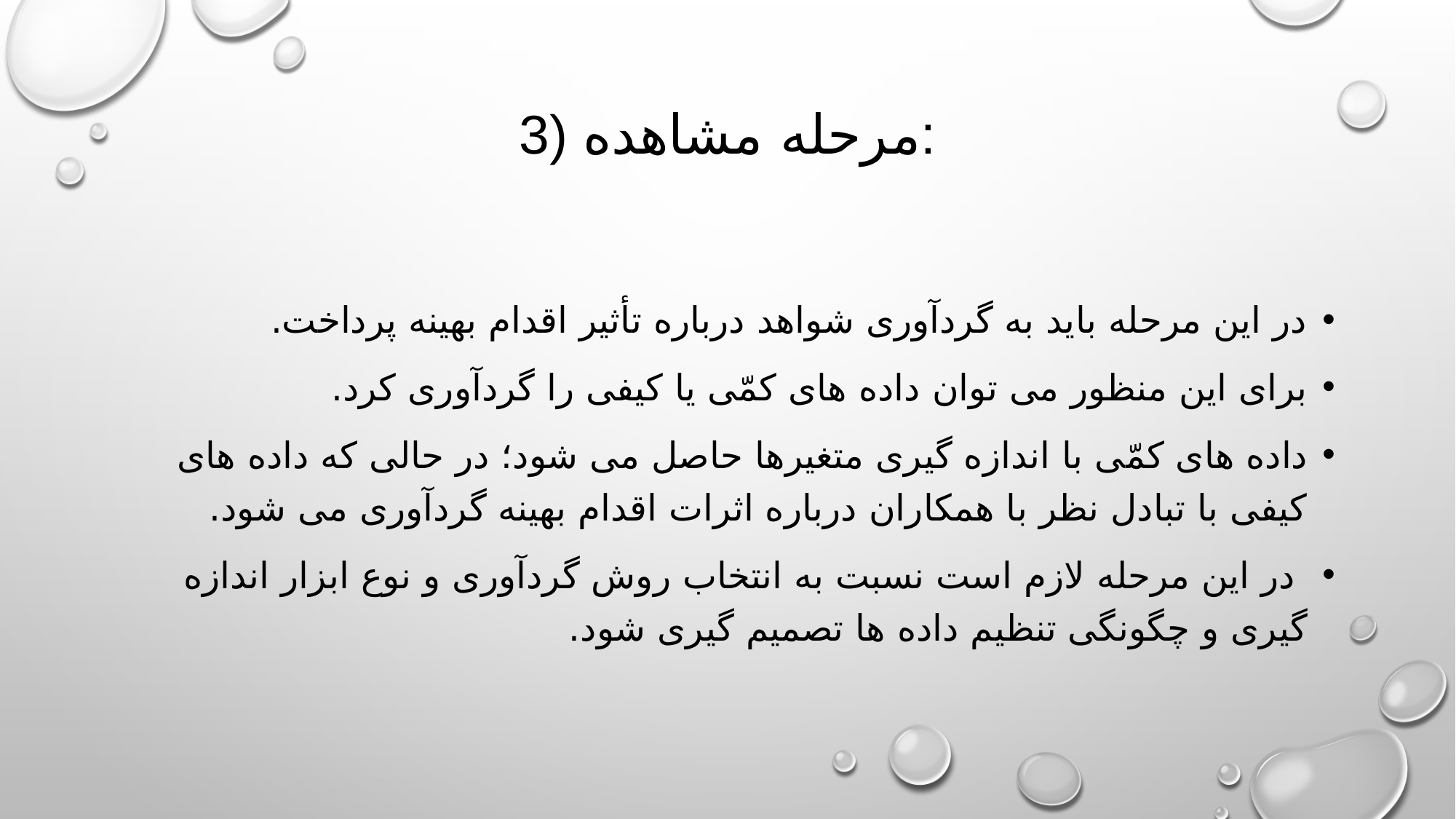

# 3) مرحله مشاهده:
در این مرحله باید به گردآوری شواهد درباره تأثیر اقدام بهینه پرداخت.
برای این منظور می توان داده های کمّی یا کیفی را گردآوری کرد.
داده های کمّی با اندازه گیری متغیرها حاصل می شود؛ در حالی که داده های کیفی با تبادل نظر با همکاران درباره اثرات اقدام بهینه گردآوری می شود.
 در این مرحله لازم است نسبت به انتخاب روش گردآوری و نوع ابزار اندازه گیری و چگونگی تنظیم داده ها تصمیم گیری شود.